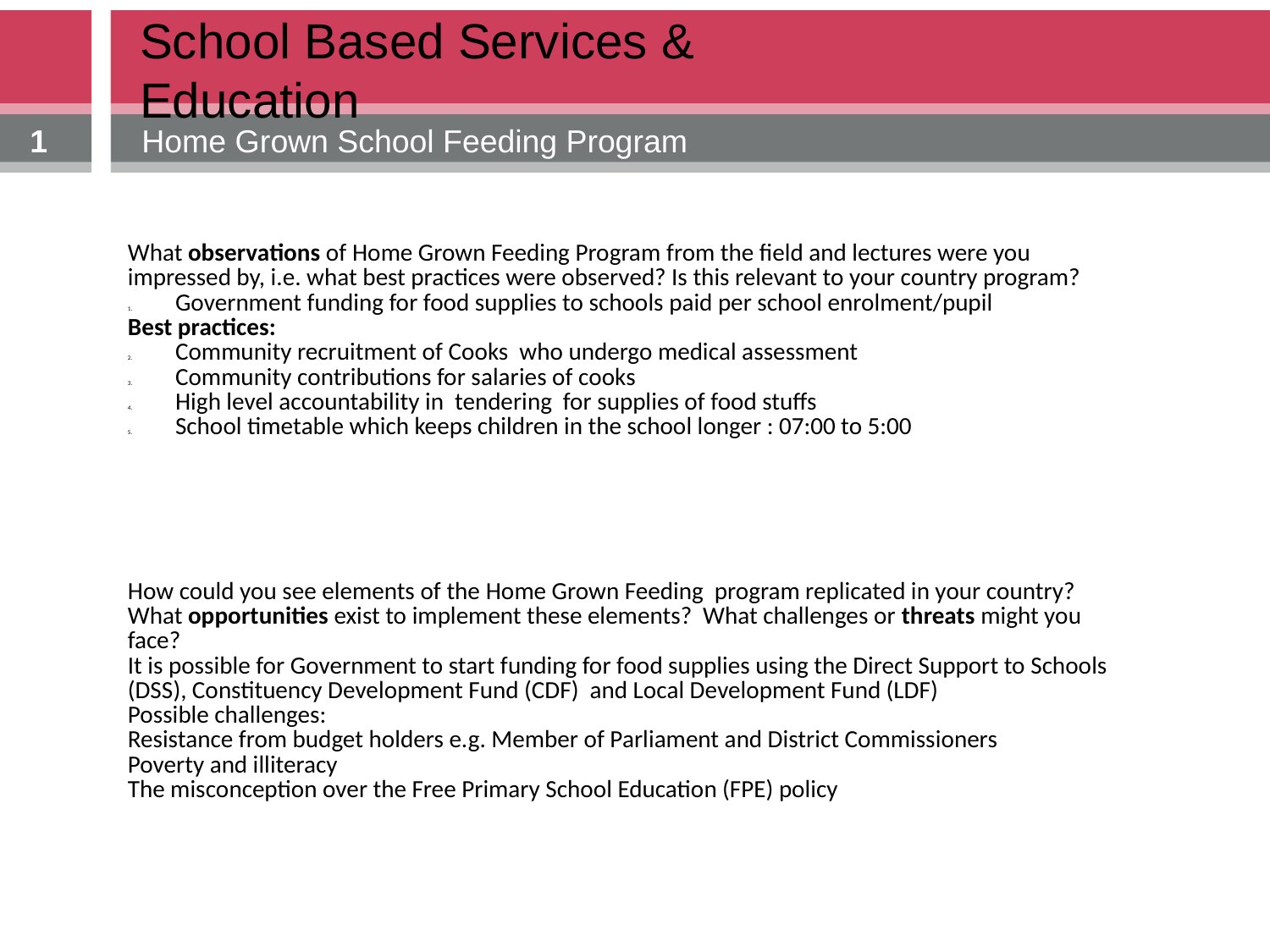

School Based Services & Education

1
Home Grown School Feeding Program
| What observations of Home Grown Feeding Program from the field and lectures were you impressed by, i.e. what best practices were observed? Is this relevant to your country program? Government funding for food supplies to schools paid per school enrolment/pupil Best practices: Community recruitment of Cooks who undergo medical assessment Community contributions for salaries of cooks High level accountability in tendering for supplies of food stuffs School timetable which keeps children in the school longer : 07:00 to 5:00 |
| --- |
| How could you see elements of the Home Grown Feeding program replicated in your country? What opportunities exist to implement these elements? What challenges or threats might you face? It is possible for Government to start funding for food supplies using the Direct Support to Schools (DSS), Constituency Development Fund (CDF) and Local Development Fund (LDF) Possible challenges: Resistance from budget holders e.g. Member of Parliament and District Commissioners Poverty and illiteracy The misconception over the Free Primary School Education (FPE) policy |